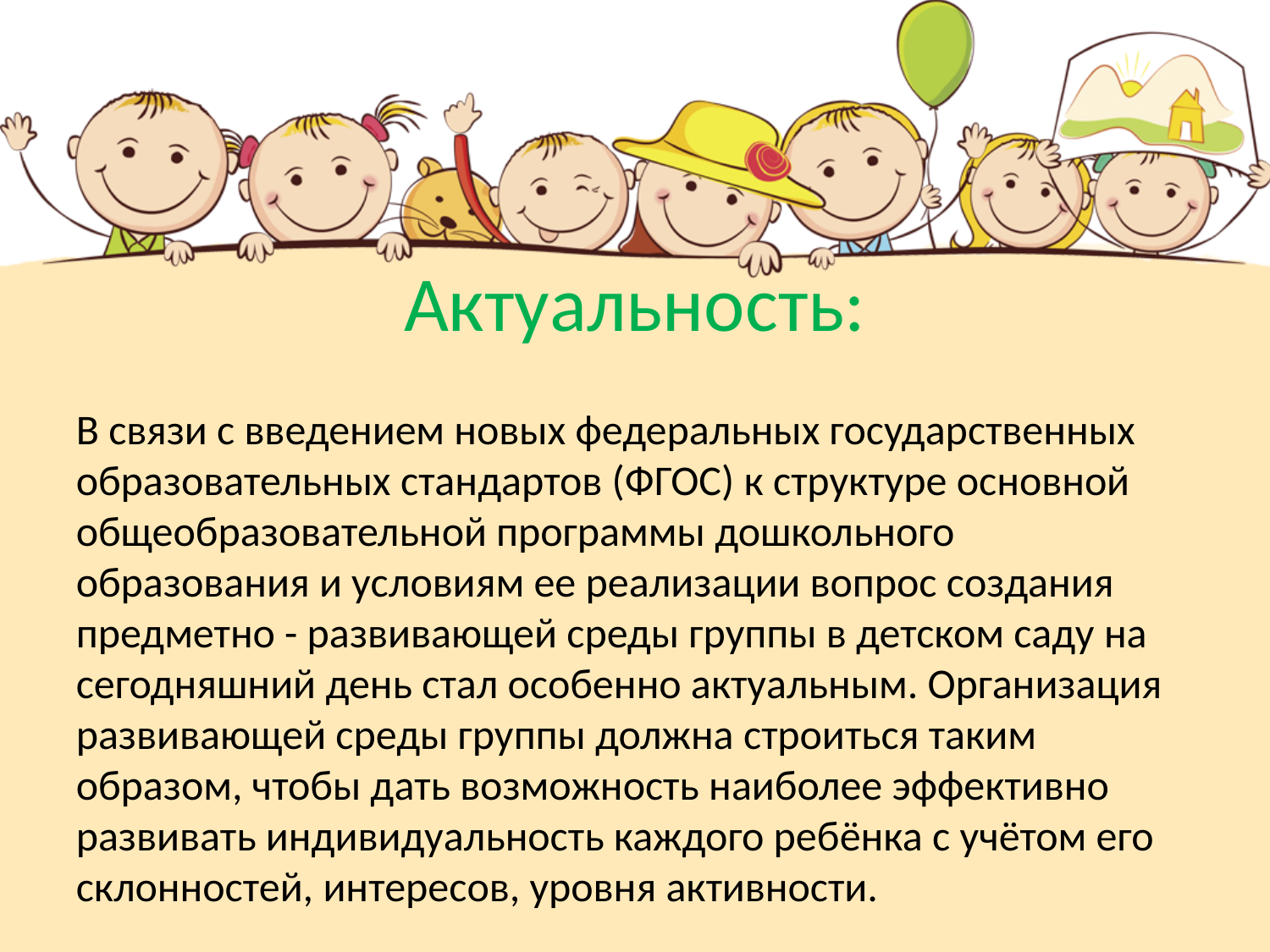

# Актуальность:
В связи с введением новых федеральных государственных образовательных стандартов (ФГОС) к структуре основной общеобразовательной программы дошкольного образования и условиям ее реализации вопрос создания предметно - развивающей среды группы в детском саду на сегодняшний день стал особенно актуальным. Организация развивающей среды группы должна строиться таким образом, чтобы дать возможность наиболее эффективно развивать индивидуальность каждого ребёнка с учётом его склонностей, интересов, уровня активности.